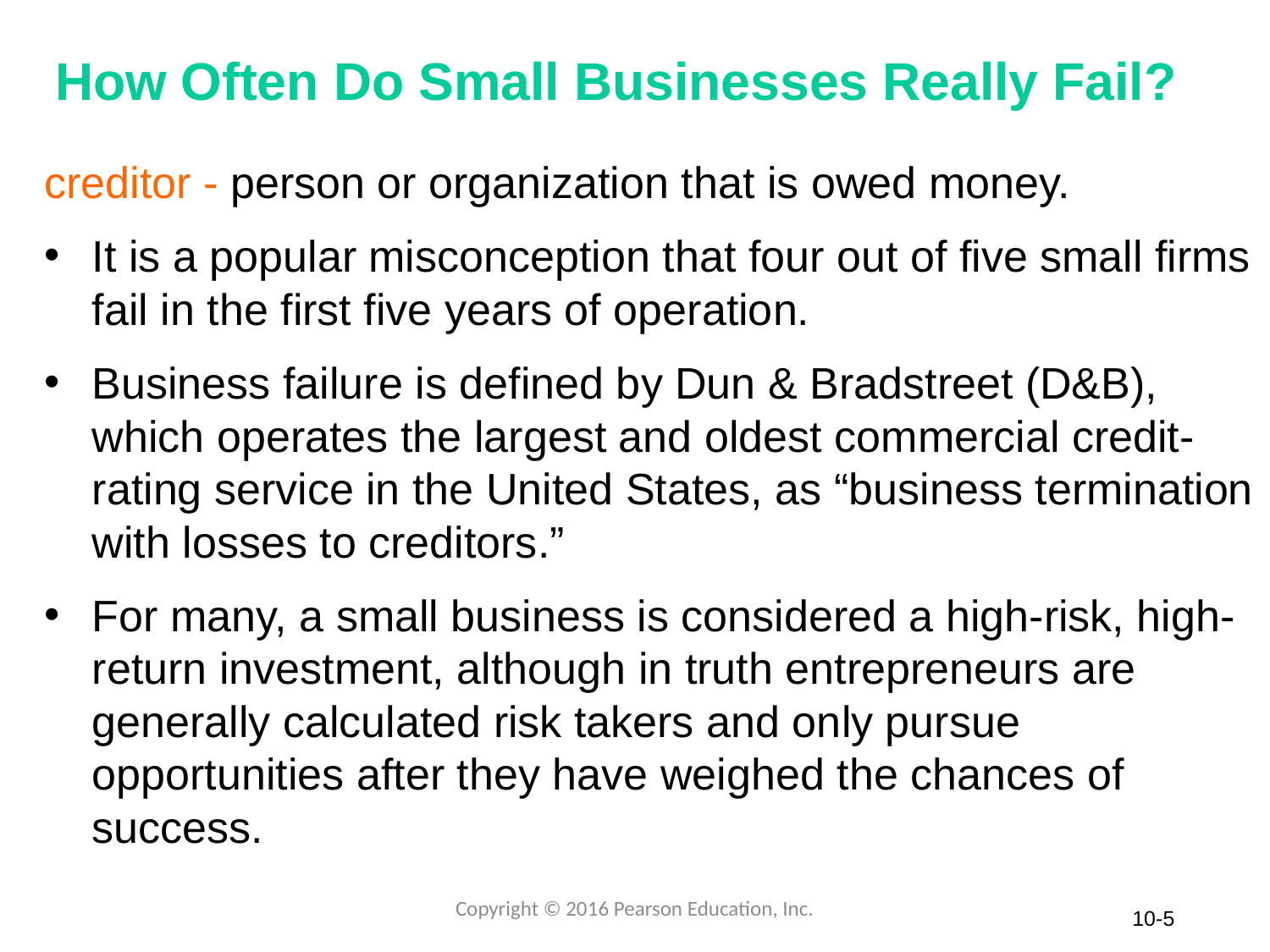

# How Often Do Small Businesses Really Fail?
creditor - person or organization that is owed money.

It is a popular misconception that four out of five small firms fail in the first five years of operation.

Business failure is defined by Dun & Bradstreet (D&B), which operates the largest and oldest commercial credit-rating service in the United States, as “business termination with losses to creditors.”

For many, a small business is considered a high-risk, high-return investment, although in truth entrepreneurs are generally calculated risk takers and only pursue opportunities after they have weighed the chances of success.
Copyright © 2016 Pearson Education, Inc.